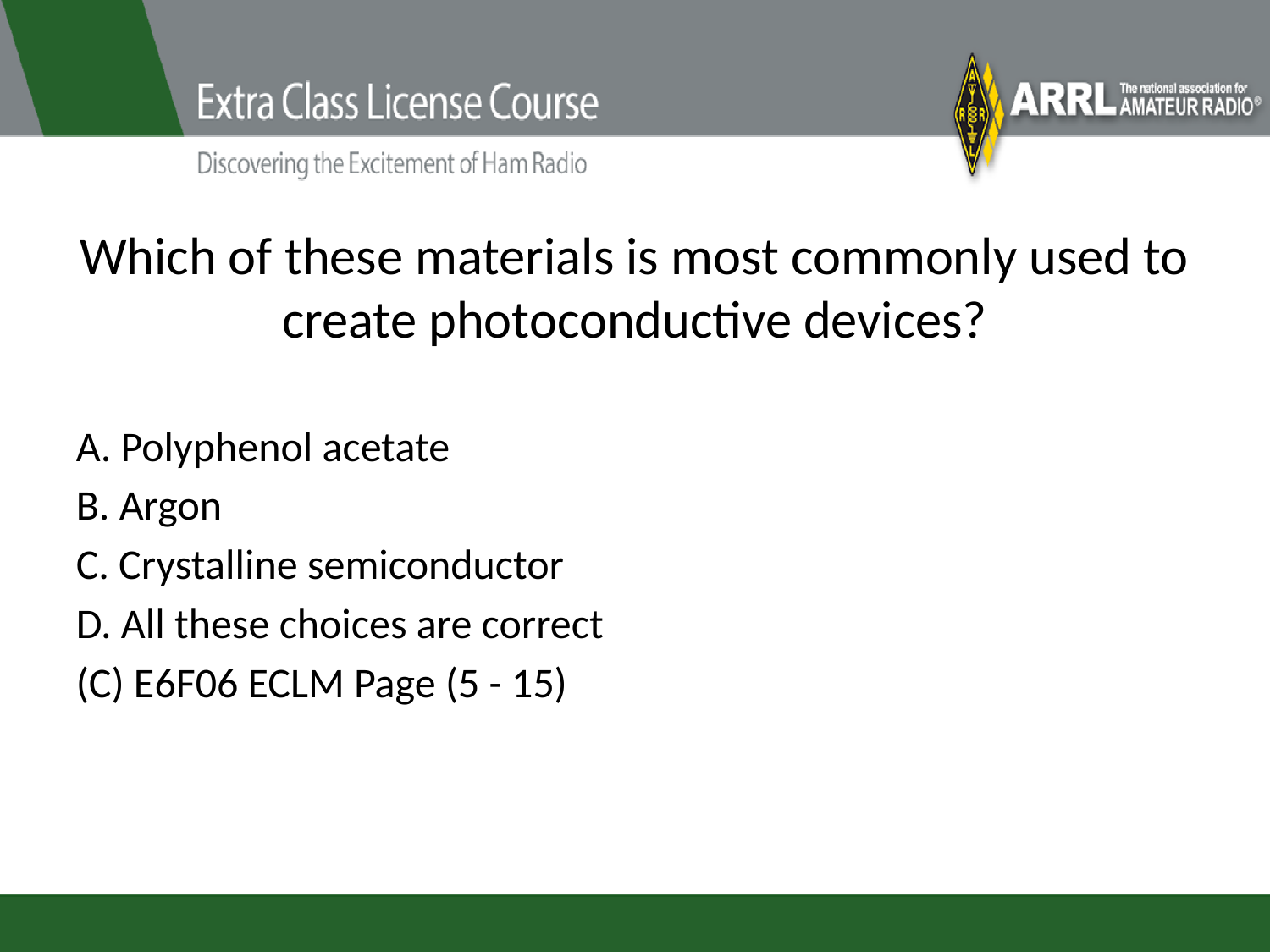

# Which of these materials is most commonly used to create photoconductive devices?
A. Polyphenol acetate
B. Argon
C. Crystalline semiconductor
D. All these choices are correct
(C) E6F06 ECLM Page (5 - 15)